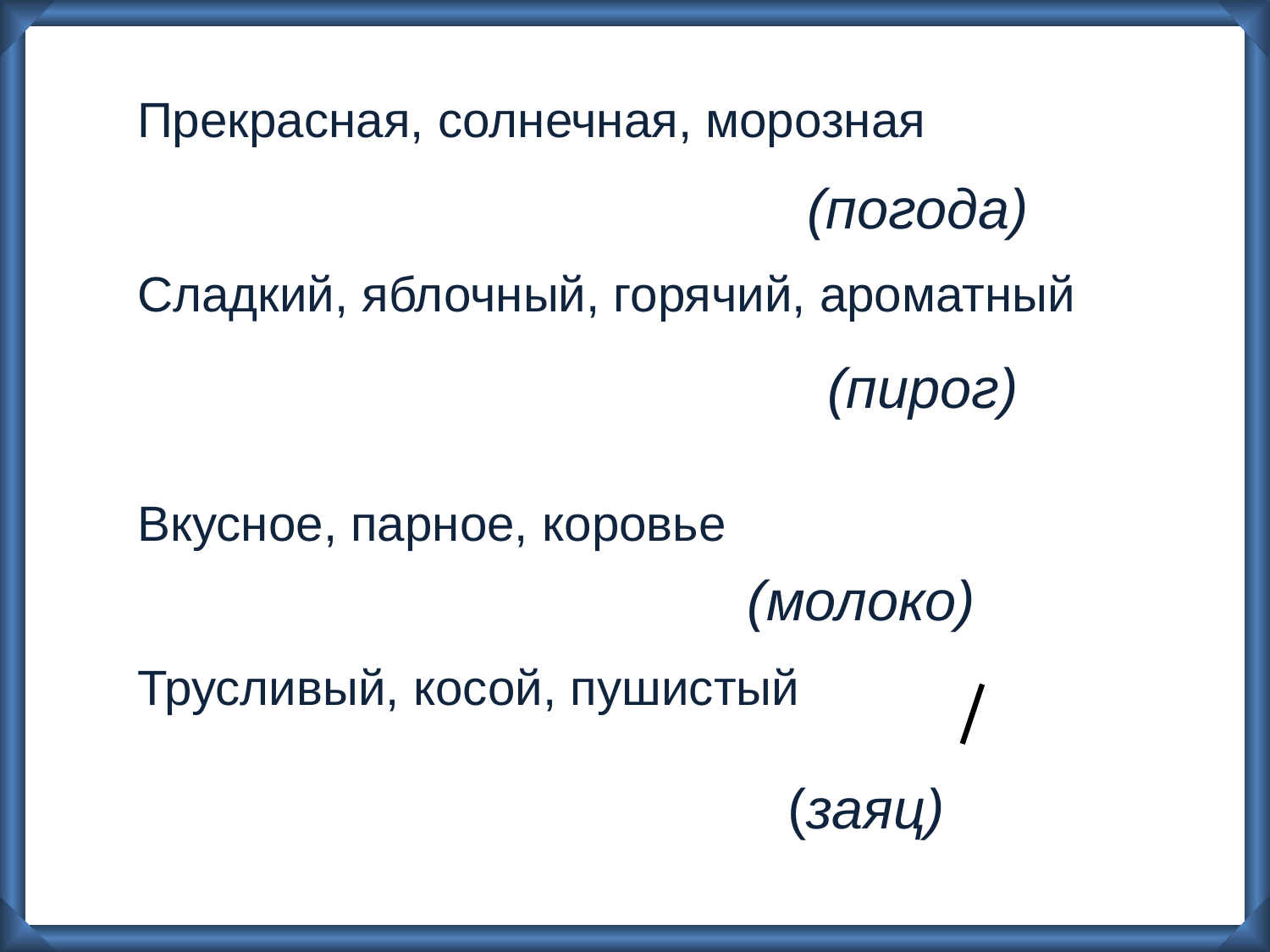

Прекрасная, солнечная, морозная
(погода)

Сладкий, яблочный, горячий, ароматный
(пирог)
Вкусное, парное, коровье
(молоко)
Трусливый, косой, пушистый
(заяц)